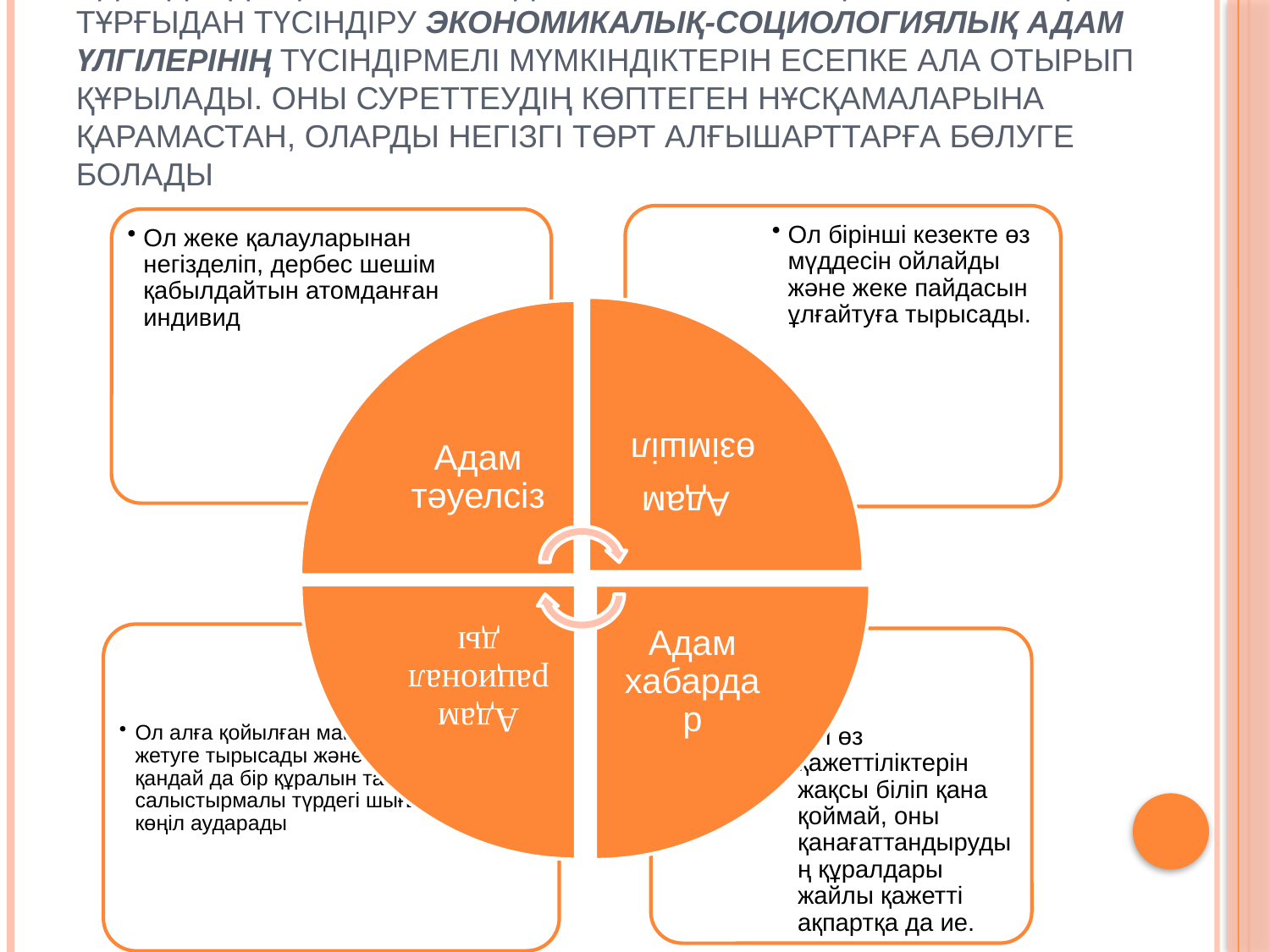

# Адамдардың экономикадағы әрекетін социологиялық тұрғыдан түсіндіру экономикалық-социологиялық адам үлгілерінің түсіндірмелі мүмкіндіктерін есепке ала отырып құрылады. Оны суреттеудің көптеген нұсқамаларына қарамастан, оларды негізгі төрт алғышарттарға бөлуге болады
Ол өз қажеттіліктерін жақсы біліп қана қоймай, оны қанағаттандырудың құралдары жайлы қажетті ақпартқа да ие.
Ол алға қойылған мақсатына біртіндеп жетуге тырысады және оған жетудің қандай да бір құралын таңдауда салыстырмалы түрдегі шығындарға көңіл аударады
Ол бірінші кезекте өз мүддесін ойлайды және жеке пайдасын ұлғайтуға тырысады.
Ол жеке қалауларынан негізделіп, дербес шешім қабылдайтын атомданған индивид
Адам тәуелсіз
Адам өзімшіл
Адам хабардар
Адам рационалды